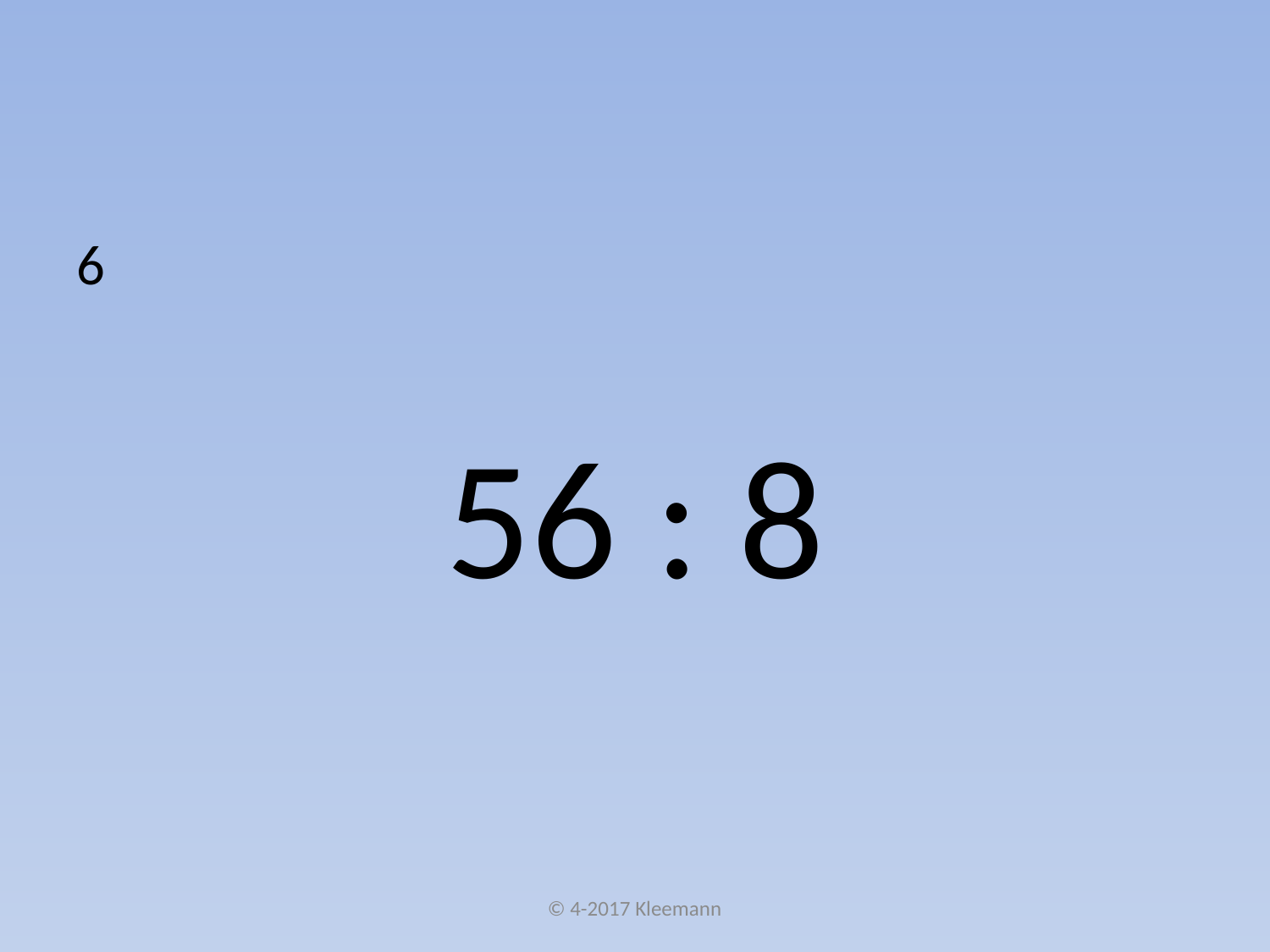

#
6

56 : 8
© 4-2017 Kleemann